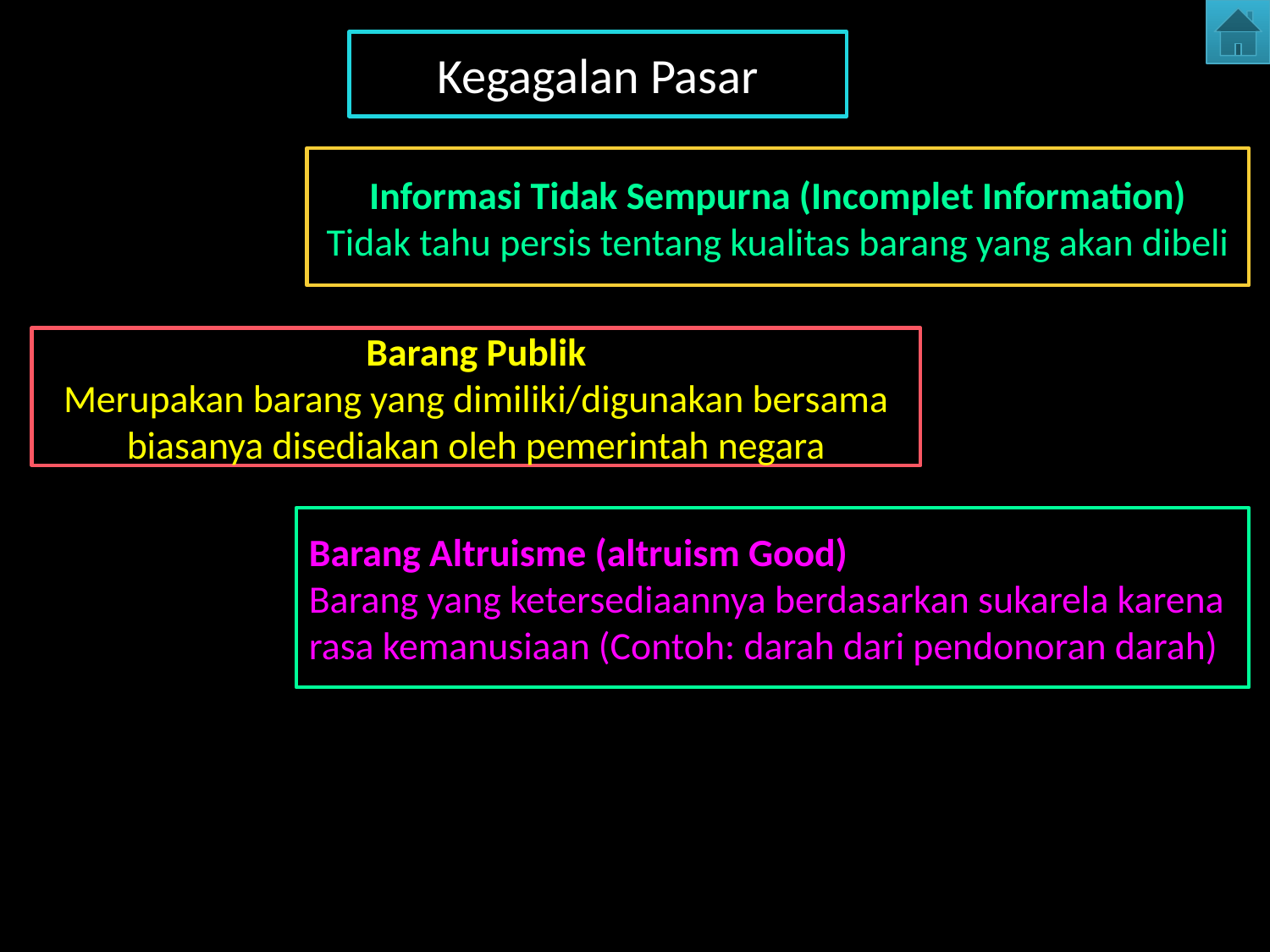

Kegagalan Pasar
Informasi Tidak Sempurna (Incomplet Information)
Tidak tahu persis tentang kualitas barang yang akan dibeli
Barang Publik
Merupakan barang yang dimiliki/digunakan bersama biasanya disediakan oleh pemerintah negara
Barang Altruisme (altruism Good)
Barang yang ketersediaannya berdasarkan sukarela karena rasa kemanusiaan (Contoh: darah dari pendonoran darah)